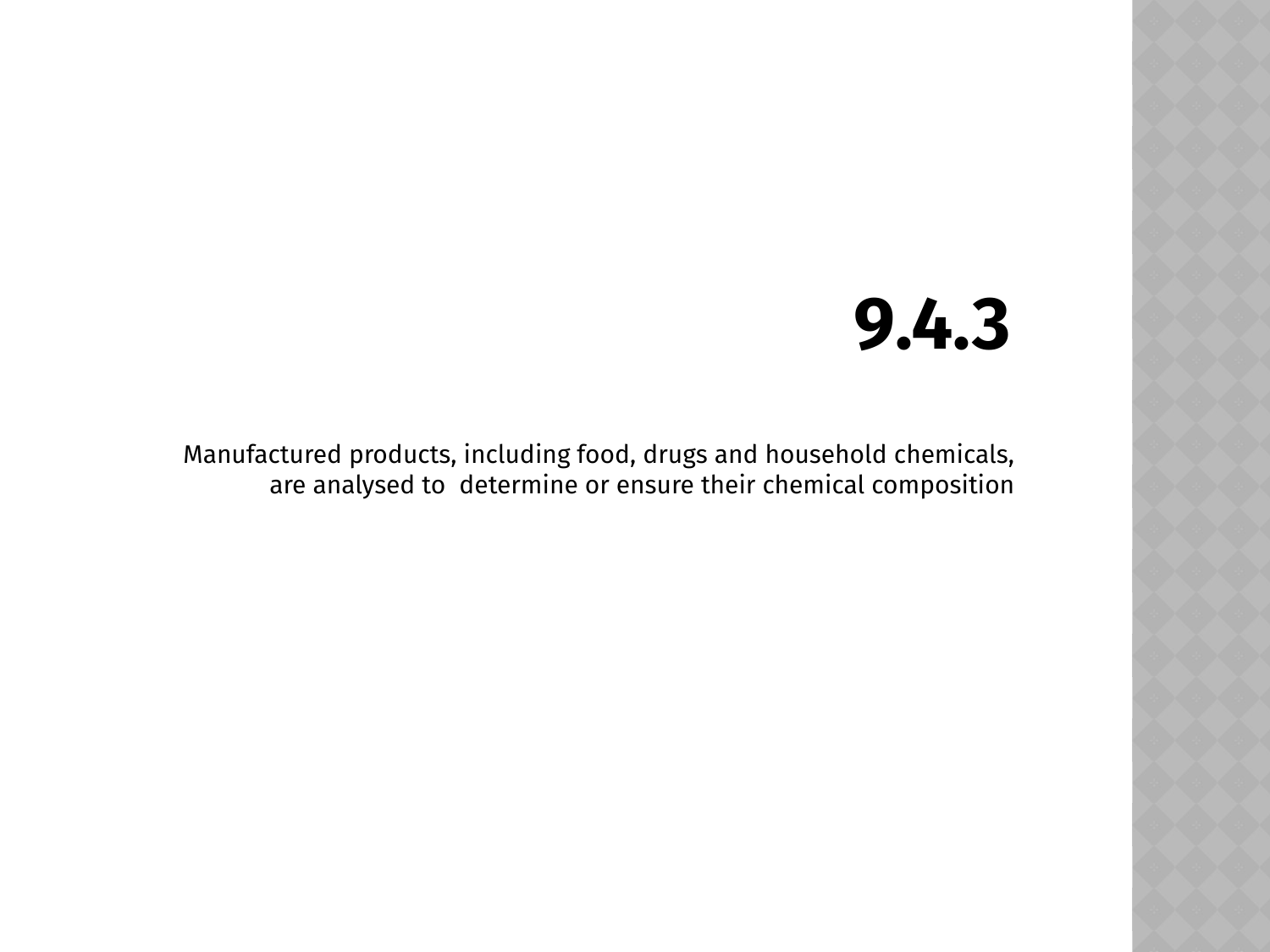

# 9.4.3
Manufactured products, including food, drugs and household chemicals, are analysed to  determine or ensure their chemical composition